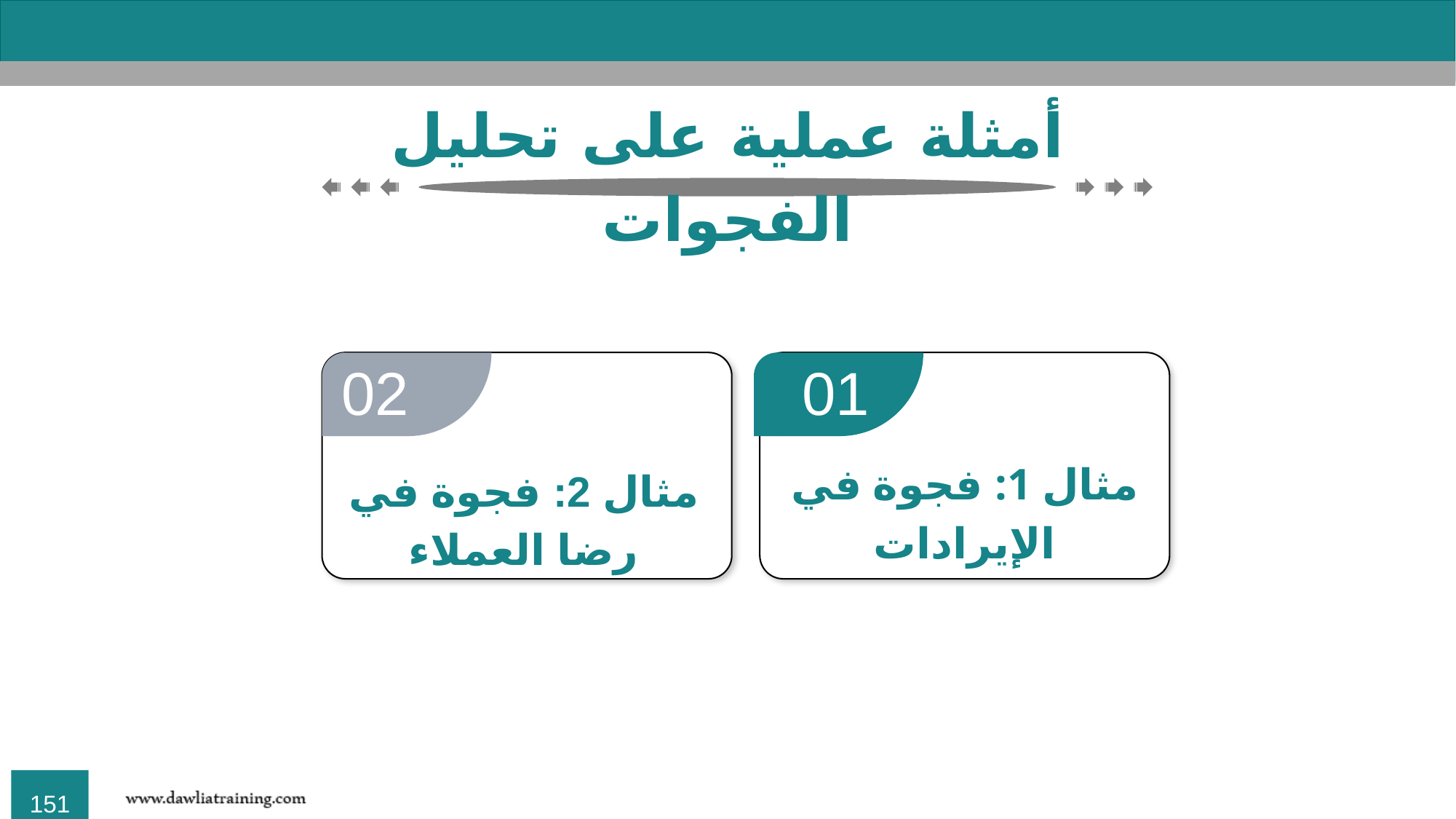

أمثلة عملية على تحليل الفجوات

01

مثال 1: فجوة في الإيرادات
02

مثال 2: فجوة في رضا العملاء